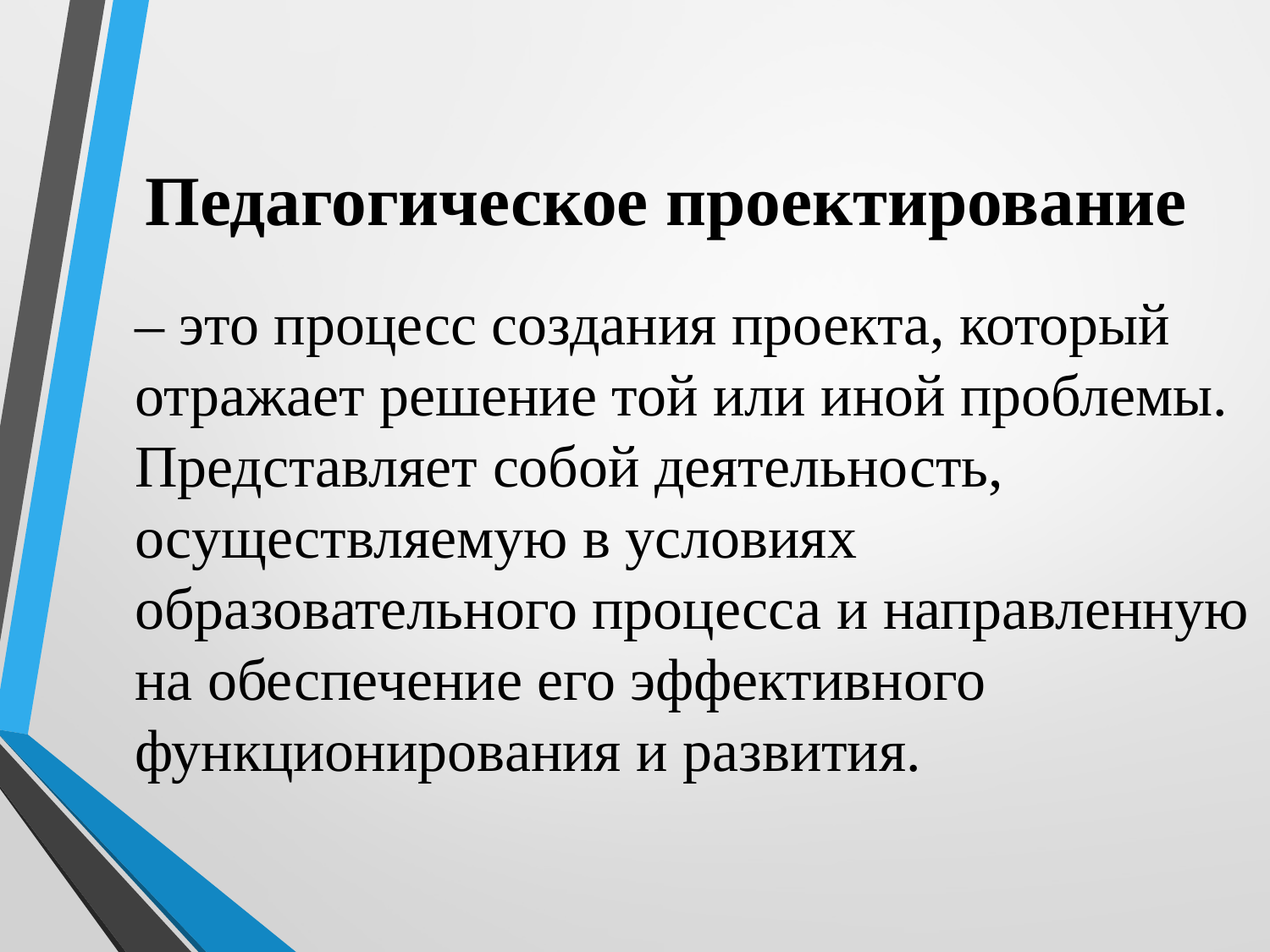

# Педагогическое проектирование
– это процесс создания проекта, который отражает решение той или иной проблемы. Представляет собой деятельность, осуществляемую в условиях образовательного процесса и направленную на обеспечение его эффективного функционирования и развития.